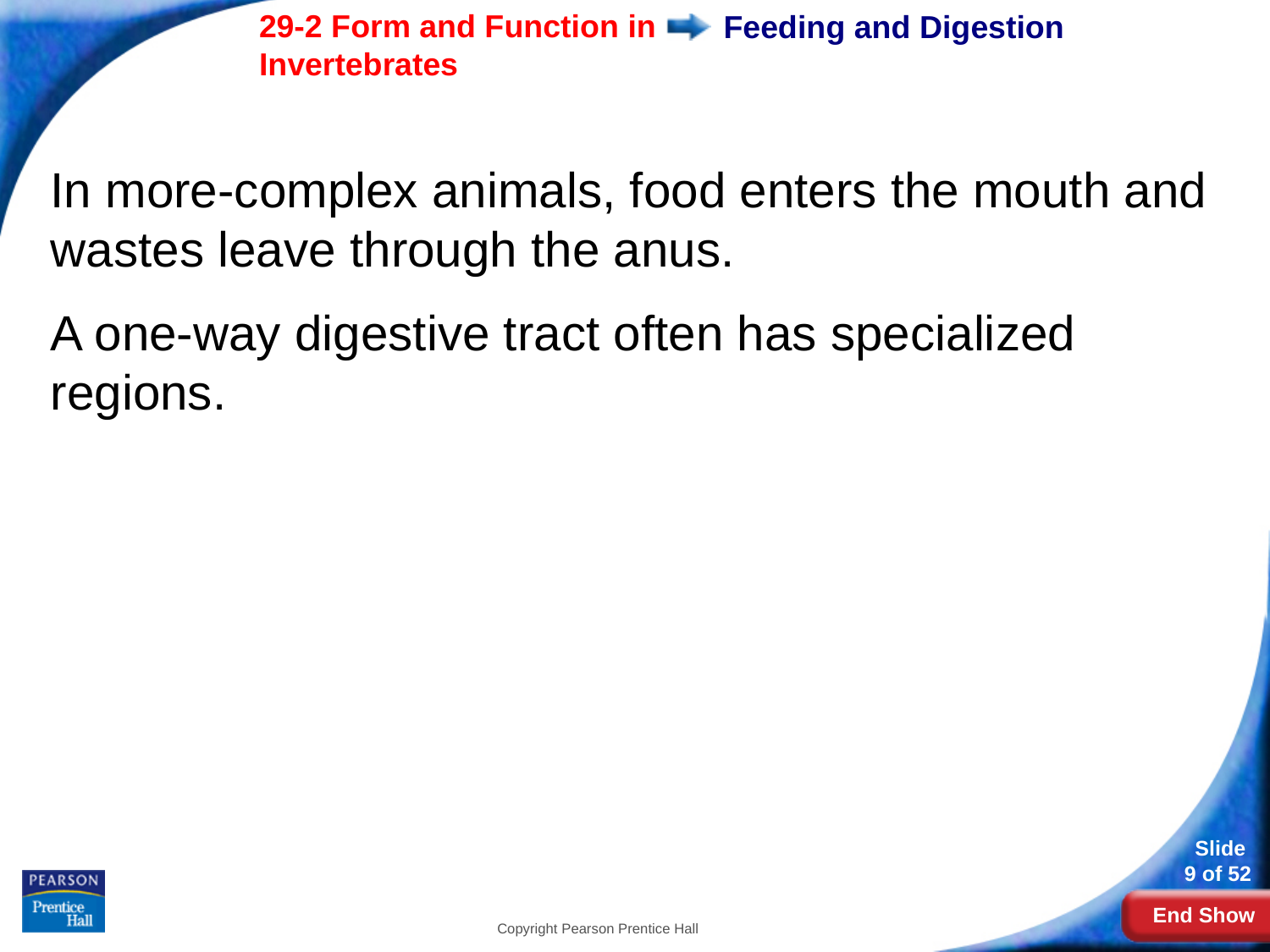

# Feeding and Digestion
In more-complex animals, food enters the mouth and wastes leave through the anus.
A one-way digestive tract often has specialized regions.
Copyright Pearson Prentice Hall